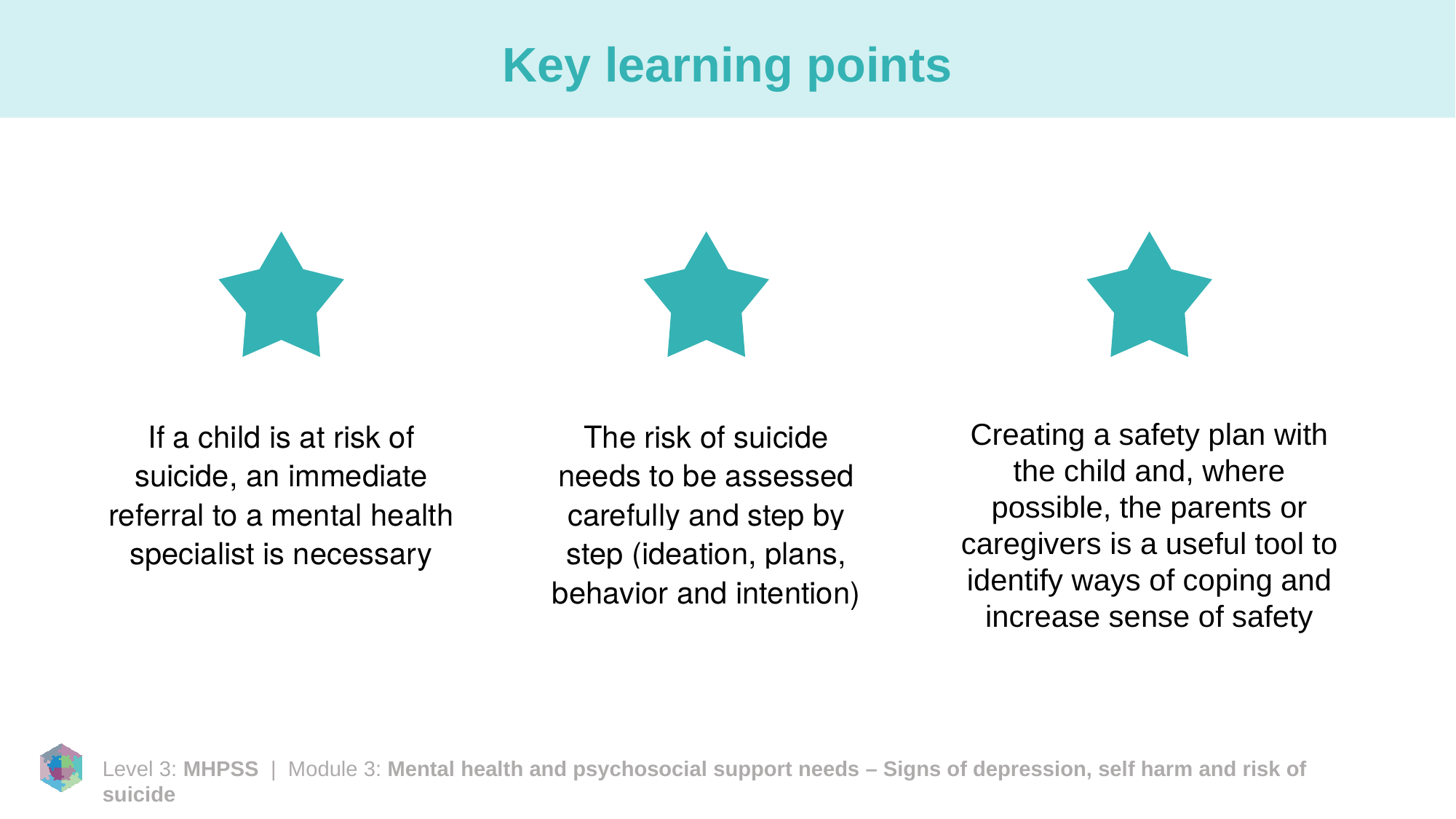

# Key learning points

If a child is at risk of suicide, an immediate referral to a mental health specialist is necessary
The risk of suicide needs to be assessed carefully and step by step (ideation, plans, behavior and intention)
Creating a safety plan with the child and, where possible, the parents or caregivers is a useful tool to identify ways of coping and increase sense of safety